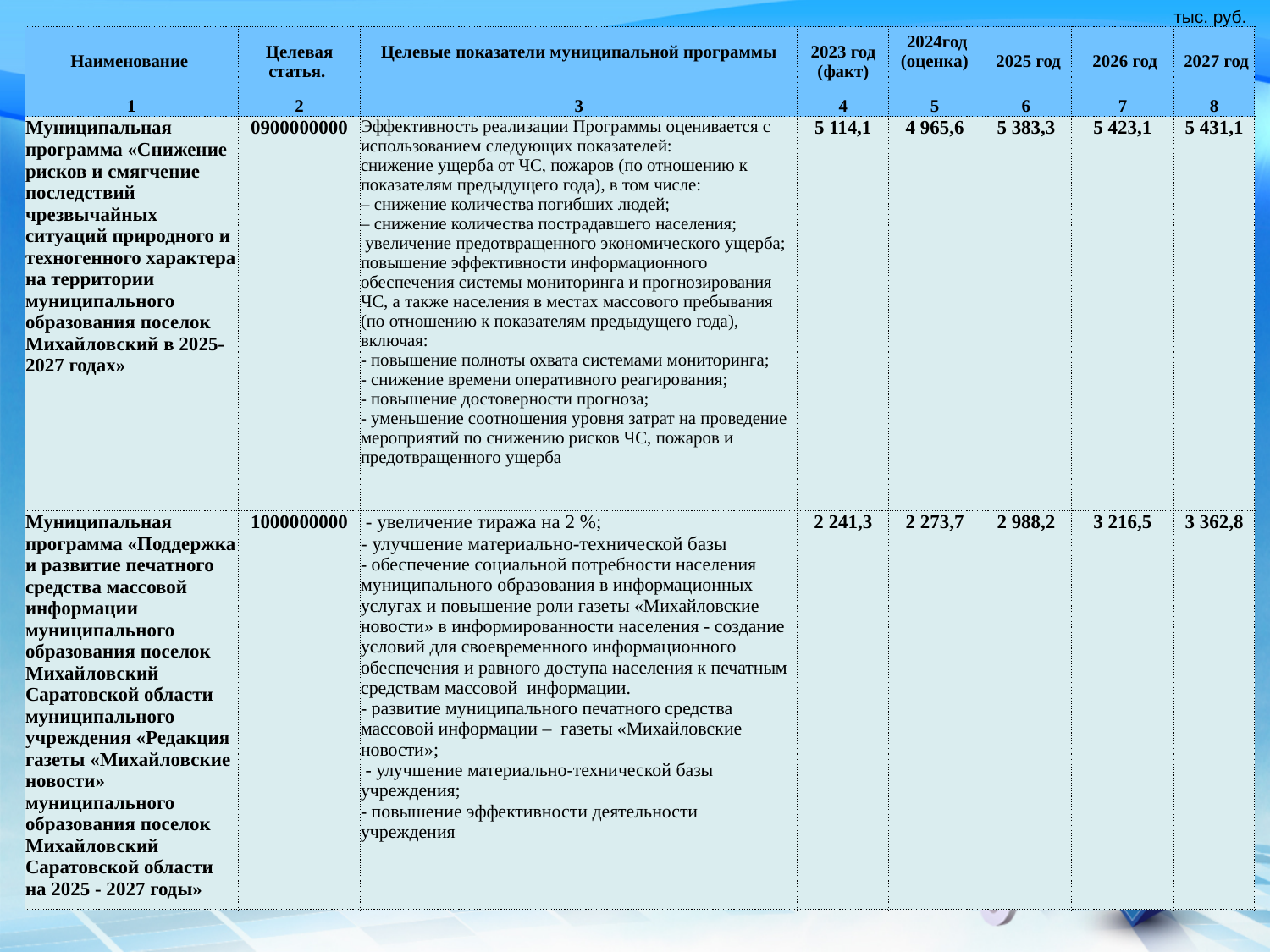

|  |  |  |  |  |  |  | тыс. руб. |
| --- | --- | --- | --- | --- | --- | --- | --- |
| Наименование | Целевая статья. | Целевые показатели муниципальной программы | 2023 год (факт) | 2024год (оценка) | 2025 год | 2026 год | 2027 год |
| 1 | 2 | 3 | 4 | 5 | 6 | 7 | 8 |
| Муниципальная программа «Снижение рисков и смягчение последствий чрезвычайных ситуаций природного и техногенного характера на территории муниципального образования поселок Михайловский в 2025-2027 годах» | 0900000000 | Эффективность реализации Программы оценивается с использованием следующих показателей: снижение ущерба от ЧС, пожаров (по отношению к показателям предыдущего года), в том числе: – снижение количества погибших людей; – снижение количества пострадавшего населения; увеличение предотвращенного экономического ущерба; повышение эффективности информационного обеспечения системы мониторинга и прогнозирования ЧС, а также населения в местах массового пребывания (по отношению к показателям предыдущего года), включая: - повышение полноты охвата системами мониторинга; - снижение времени оперативного реагирования; - повышение достоверности прогноза; - уменьшение соотношения уровня затрат на проведение мероприятий по снижению рисков ЧС, пожаров и предотвращенного ущерба | 5 114,1 | 4 965,6 | 5 383,3 | 5 423,1 | 5 431,1 |
| Муниципальная программа «Поддержка и развитие печатного средства массовой информации муниципального образования поселок Михайловский Саратовской области муниципального учреждения «Редакция газеты «Михайловские новости» муниципального образования поселок Михайловский Саратовской области на 2025 - 2027 годы» | 1000000000 | - увеличение тиража на 2 %; - улучшение материально-технической базы - обеспечение социальной потребности населения муниципального образования в информационных услугах и повышение роли газеты «Михайловские новости» в информированности населения - создание условий для своевременного информационного обеспечения и равного доступа населения к печатным средствам массовой информации. - развитие муниципального печатного средства массовой информации – газеты «Михайловские новости»; - улучшение материально-технической базы учреждения; - повышение эффективности деятельности учреждения | 2 241,3 | 2 273,7 | 2 988,2 | 3 216,5 | 3 362,8 |